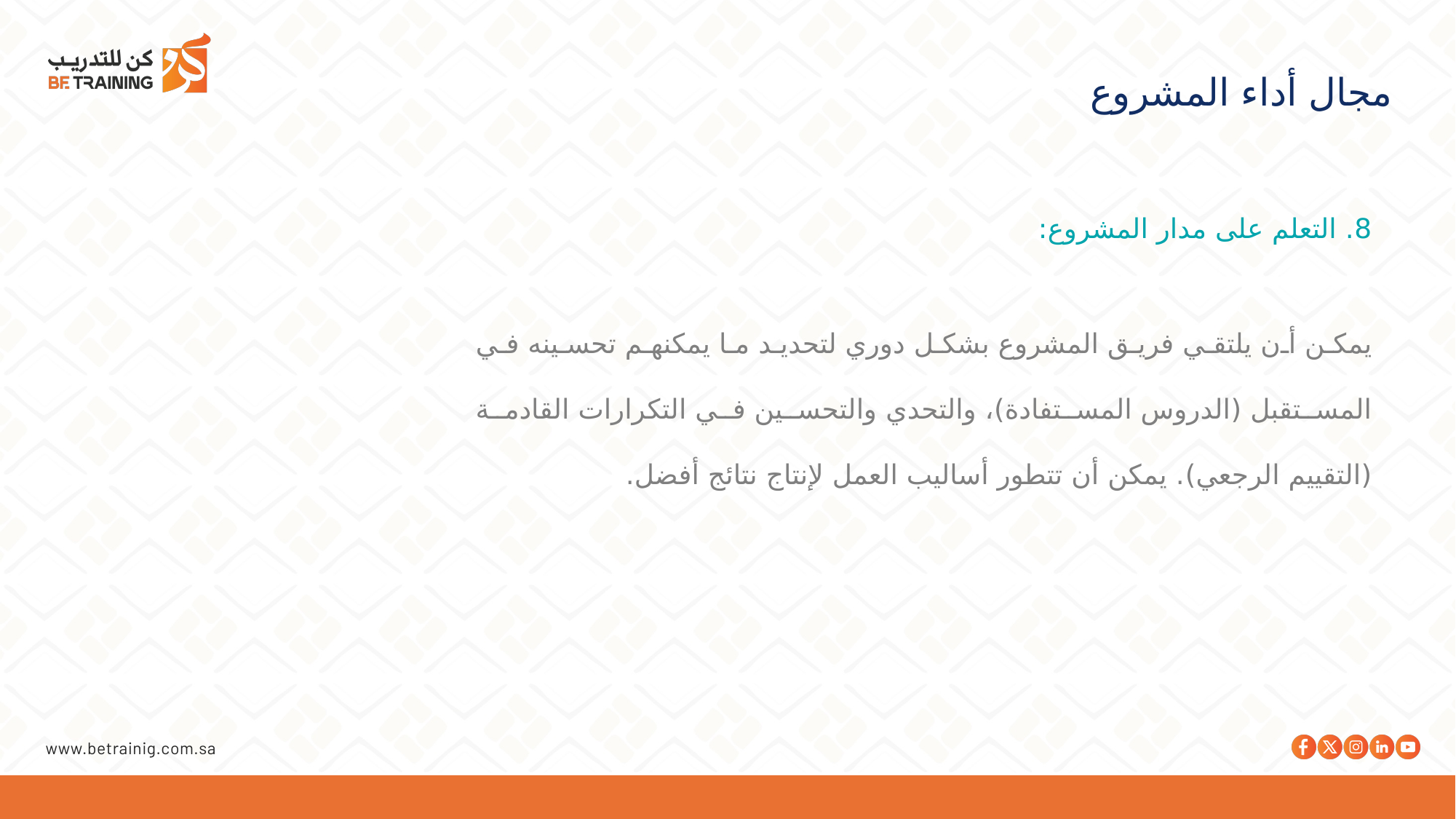

مجال أداء المشروع
8. التعلم على مدار المشروع:

يمكن أن يلتقي فريق المشروع بشكل دوري لتحديد ما يمكنهم تحسينه في المستقبل (الدروس المستفادة)، والتحدي والتحسين في التكرارات القادمة (التقييم الرجعي). يمكن أن تتطور أساليب العمل لإنتاج نتائج أفضل.